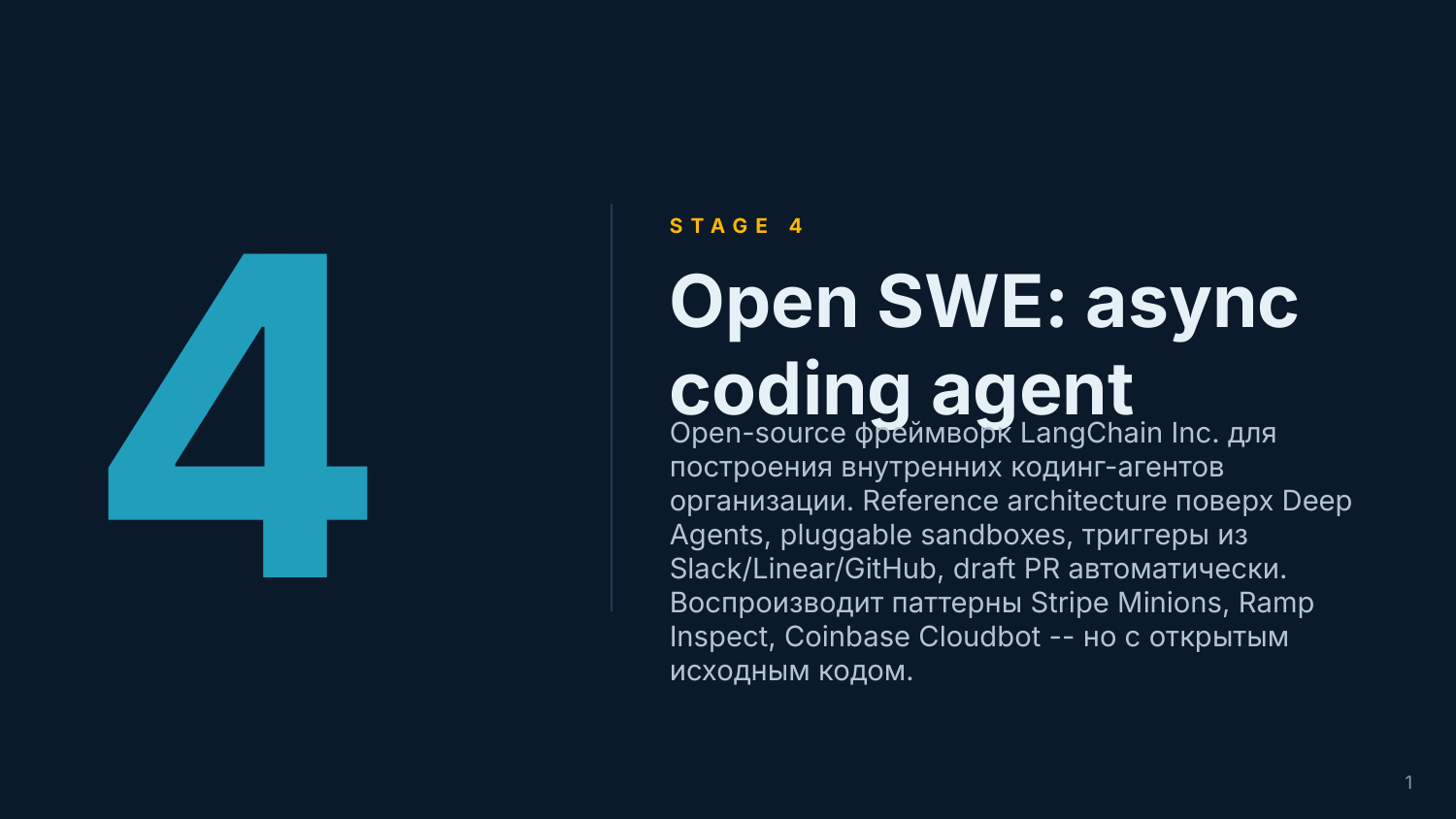

4

STAGE 4
Open SWE: async coding agent
Open-source фреймворк LangChain Inc. для построения внутренних кодинг-агентов организации. Reference architecture поверх Deep Agents, pluggable sandboxes, триггеры из Slack/Linear/GitHub, draft PR автоматически. Воспроизводит паттерны Stripe Minions, Ramp Inspect, Coinbase Cloudbot -- но с открытым исходным кодом.
1